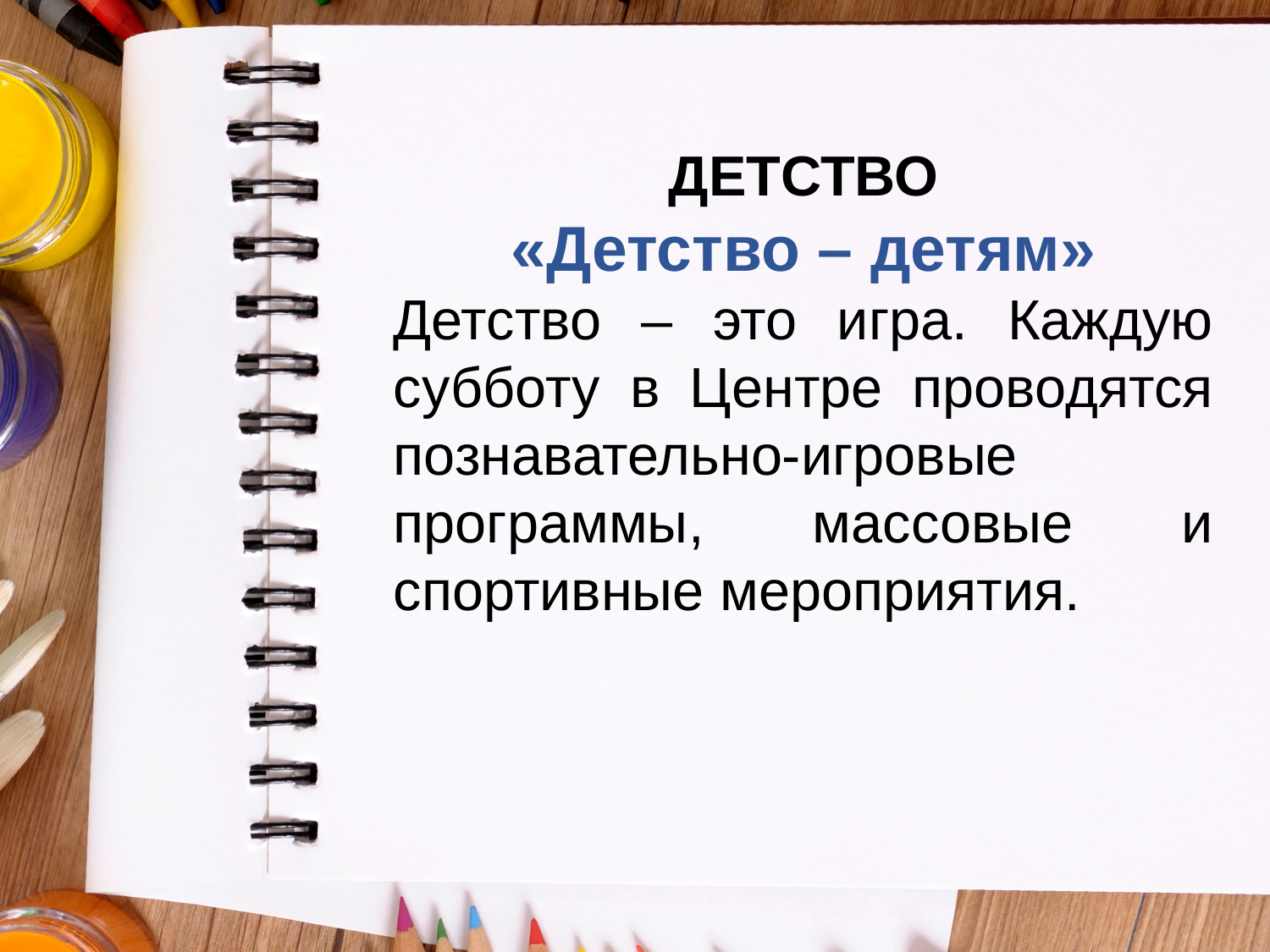

ДЕТСТВО
«Детство – детям»
Детство – это игра. Каждую субботу в Центре проводятся познавательно-игровые программы, массовые и спортивные мероприятия.